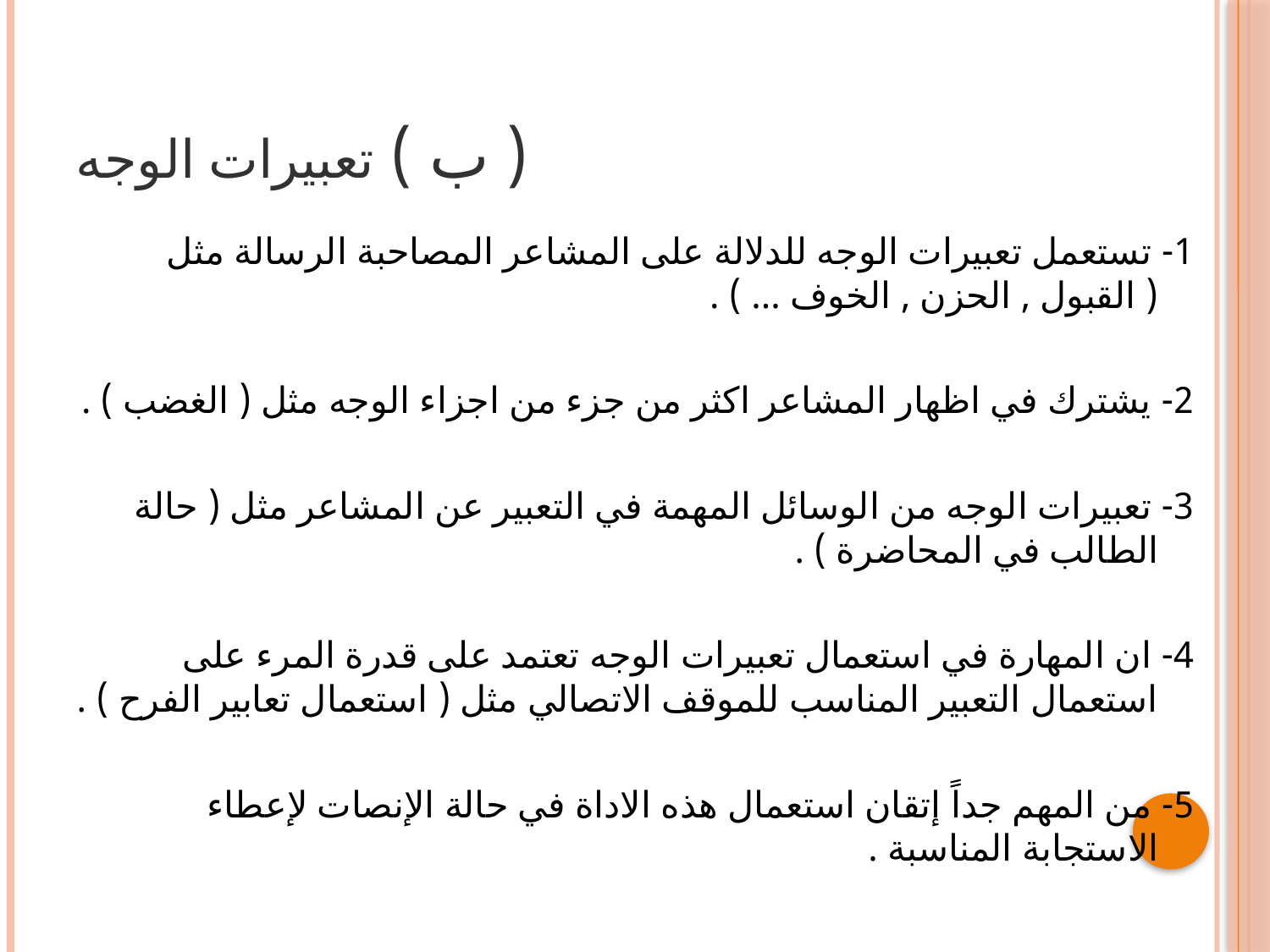

# ( ب ) تعبيرات الوجه
1- تستعمل تعبيرات الوجه للدلالة على المشاعر المصاحبة الرسالة مثل ( القبول , الحزن , الخوف ... ) .

2- يشترك في اظهار المشاعر اكثر من جزء من اجزاء الوجه مثل ( الغضب ) .

3- تعبيرات الوجه من الوسائل المهمة في التعبير عن المشاعر مثل ( حالة الطالب في المحاضرة ) .

4- ان المهارة في استعمال تعبيرات الوجه تعتمد على قدرة المرء على استعمال التعبير المناسب للموقف الاتصالي مثل ( استعمال تعابير الفرح ) .

5- من المهم جداً إتقان استعمال هذه الاداة في حالة الإنصات لإعطاء الاستجابة المناسبة .